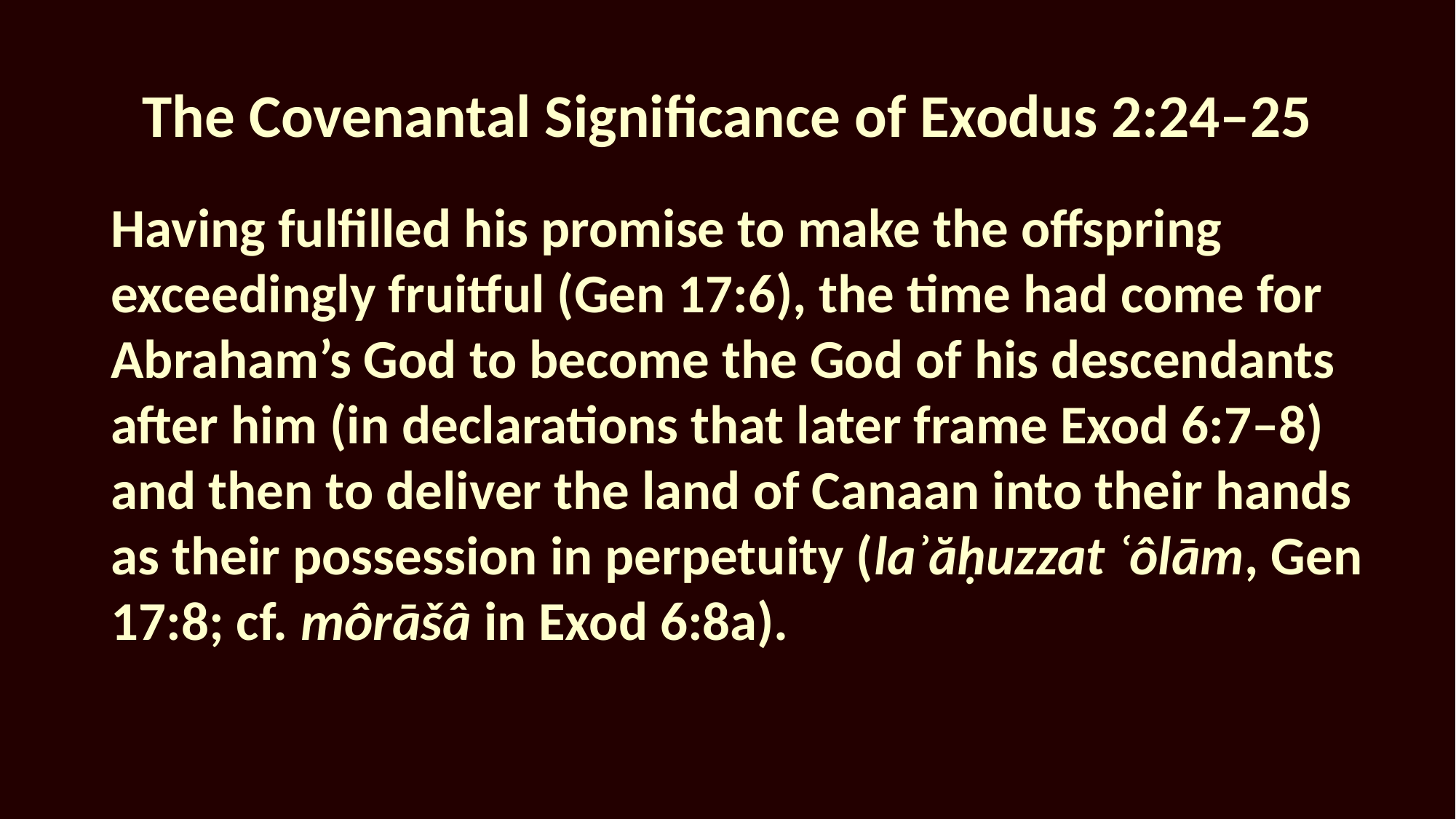

# The Covenantal Significance of Exodus 2:24–25
Having fulfilled his promise to make the offspring exceedingly fruitful (Gen 17:6), the time had come for Abraham’s God to become the God of his descendants after him (in declarations that later frame Exod 6:7–8) and then to deliver the land of Canaan into their hands as their possession in perpetuity (laʾăḥuzzat ʿôlām, Gen 17:8; cf. môrāšâ in Exod 6:8a).